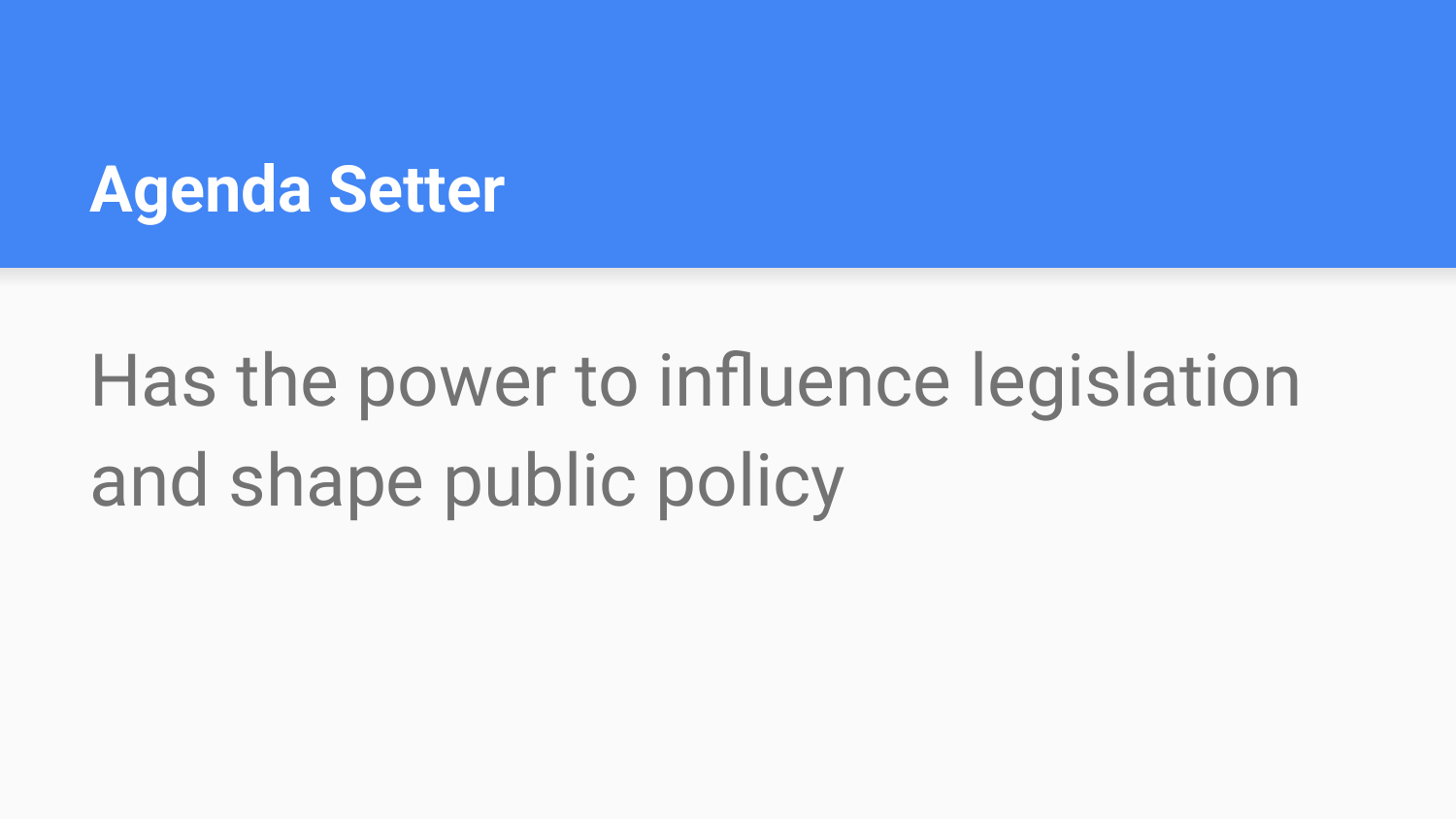

# Agenda Setter
Has the power to influence legislation and shape public policy